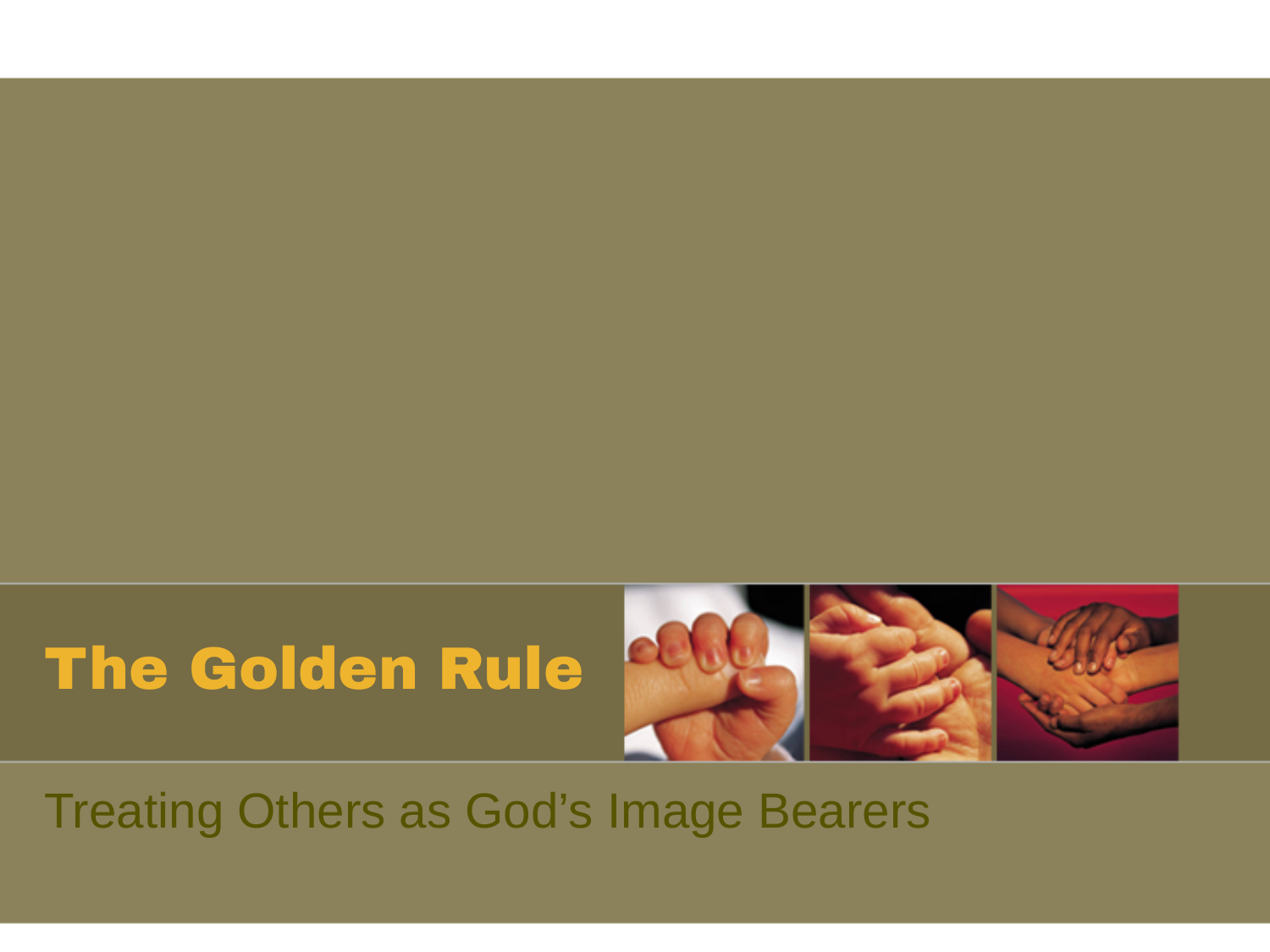

# The Golden Rule
Treating Others as God’s Image Bearers